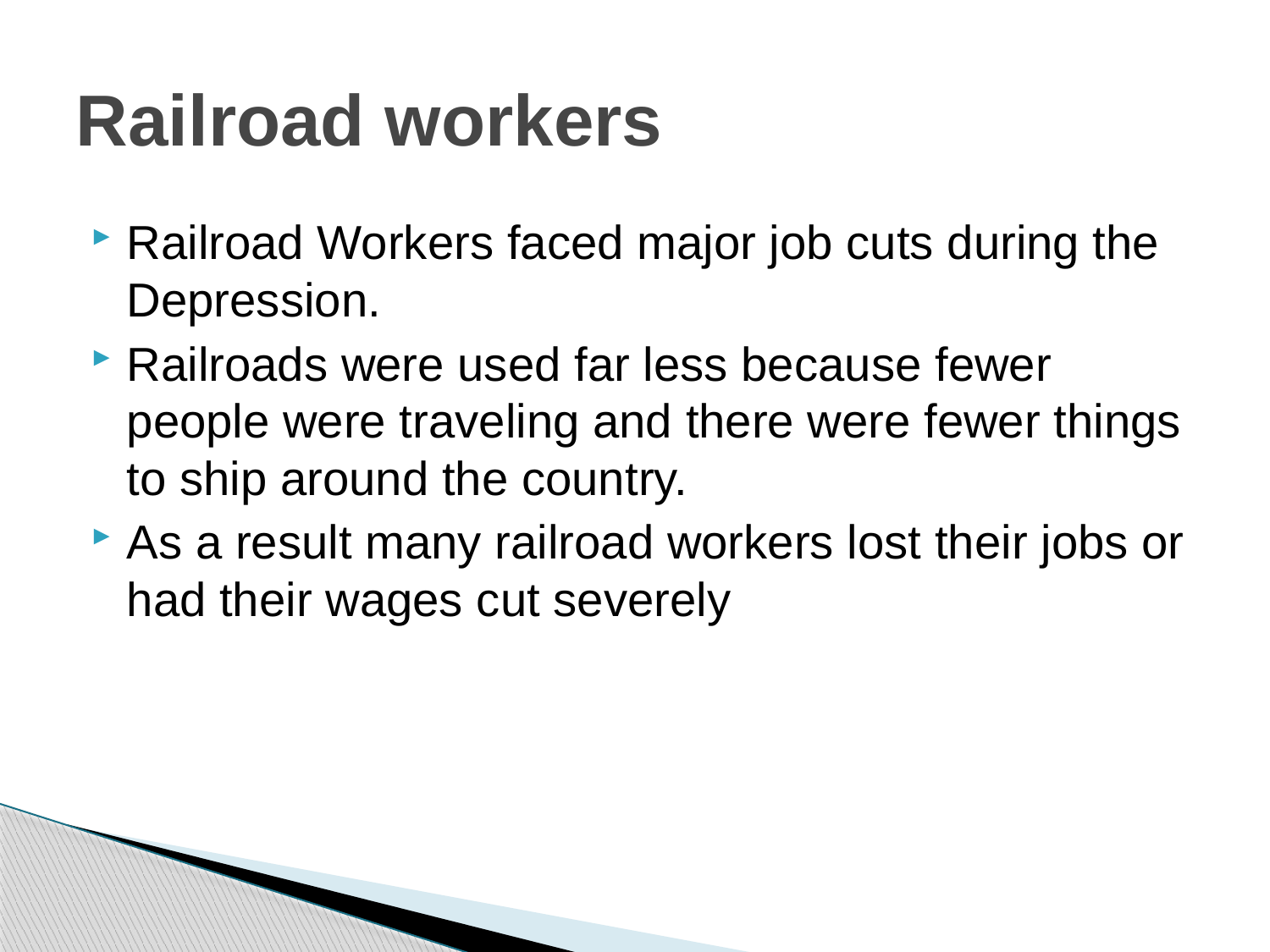

# Railroad workers
Railroad Workers faced major job cuts during the Depression.
Railroads were used far less because fewer people were traveling and there were fewer things to ship around the country.
As a result many railroad workers lost their jobs or had their wages cut severely